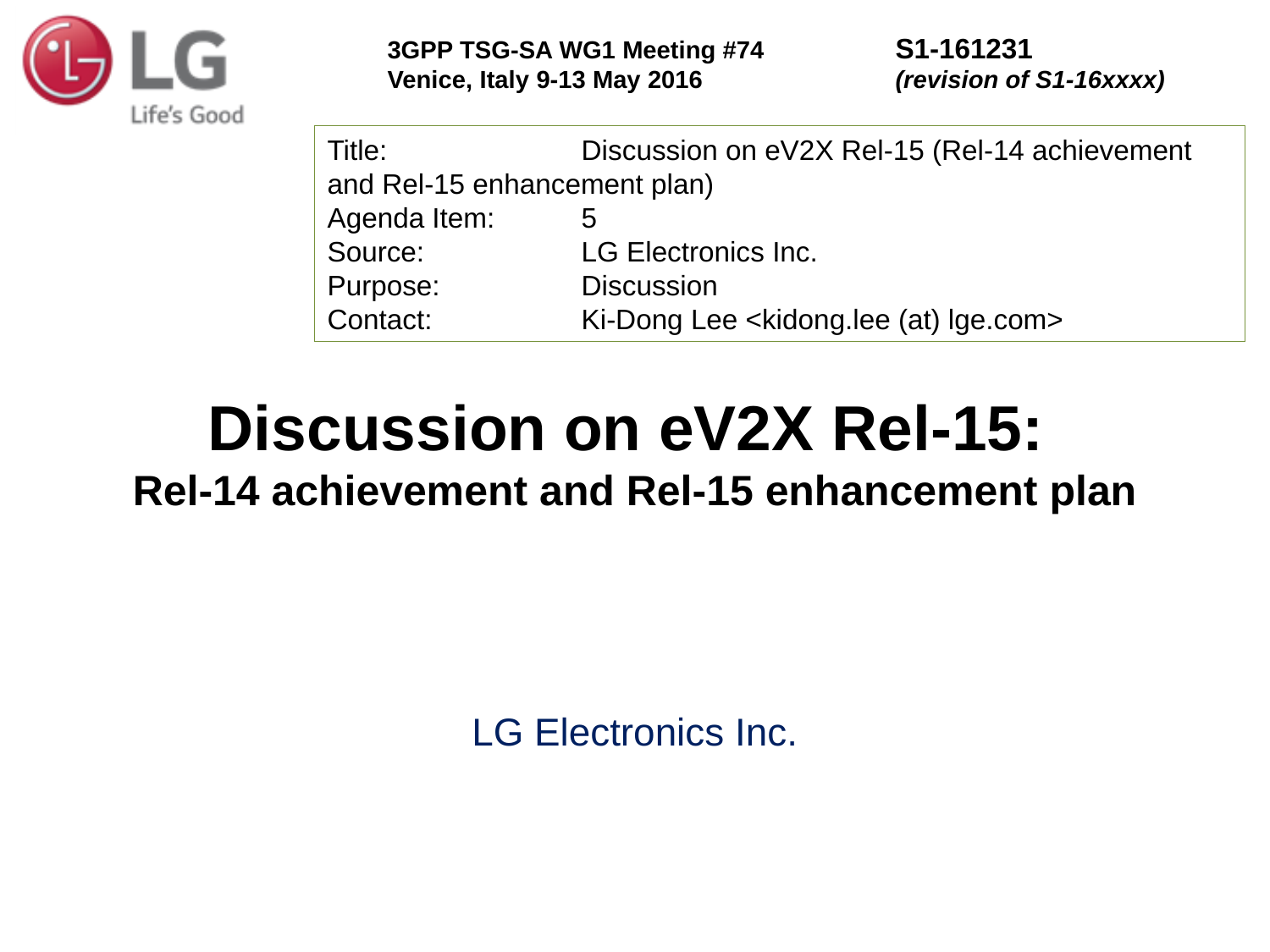

3GPP TSG-SA WG1 Meeting #74		S1-161231
Venice, Italy 9-13 May 2016		(revision of S1-16xxxx)
Title:		Discussion on eV2X Rel-15 (Rel-14 achievement and Rel-15 enhancement plan)
Agenda Item:	5
Source:		LG Electronics Inc.
Purpose:		Discussion
Contact:		Ki-Dong Lee <kidong.lee (at) lge.com>
# Discussion on eV2X Rel-15: Rel-14 achievement and Rel-15 enhancement plan

LG Electronics Inc.